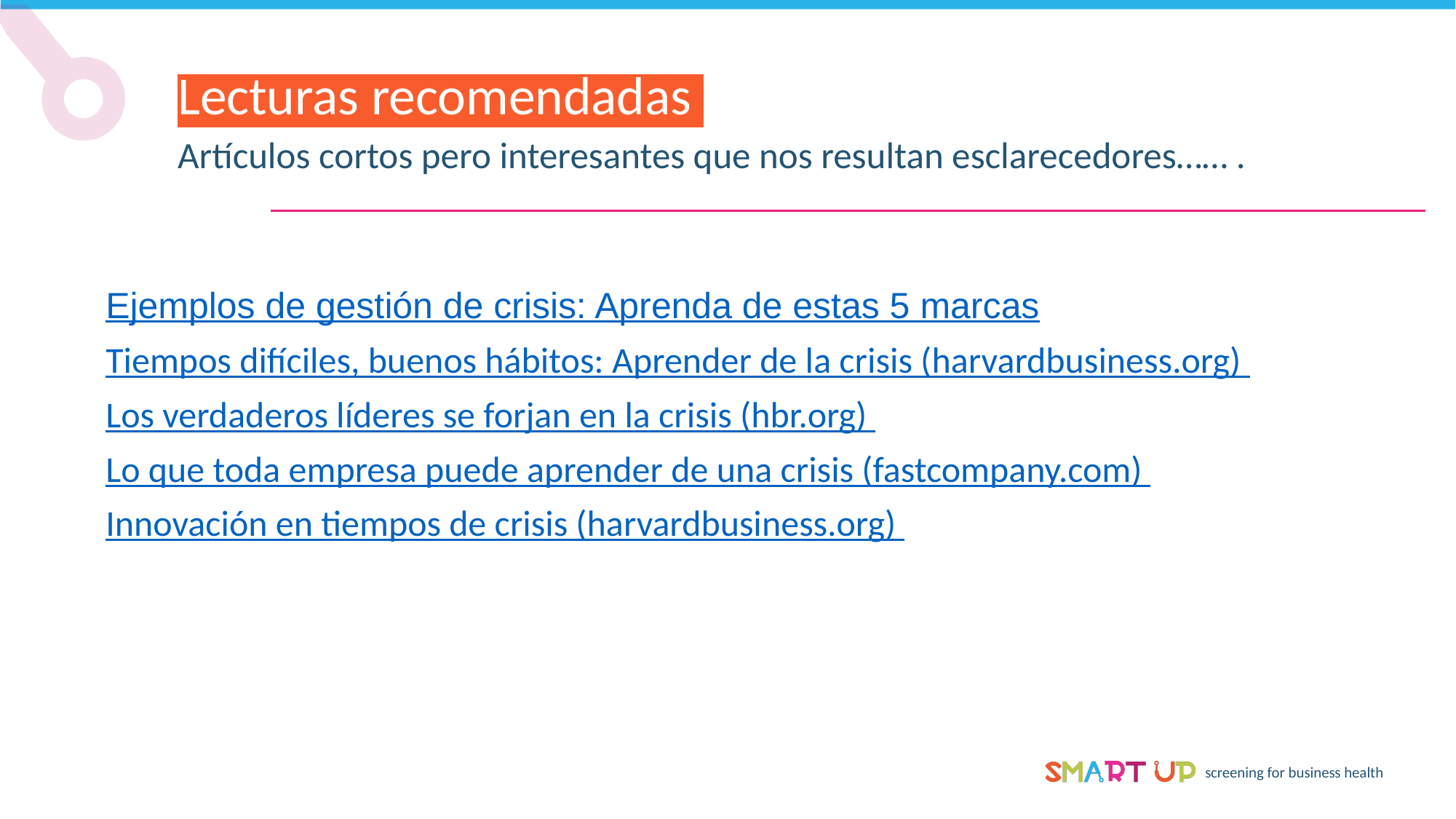

Lecturas recomendadas
Artículos cortos pero interesantes que nos resultan esclarecedores…… .

Ejemplos de gestión de crisis: Aprenda de estas 5 marcas
Tiempos difíciles, buenos hábitos: Aprender de la crisis (harvardbusiness.org)
Los verdaderos líderes se forjan en la crisis (hbr.org)
Lo que toda empresa puede aprender de una crisis (fastcompany.com)
Innovación en tiempos de crisis (harvardbusiness.org)